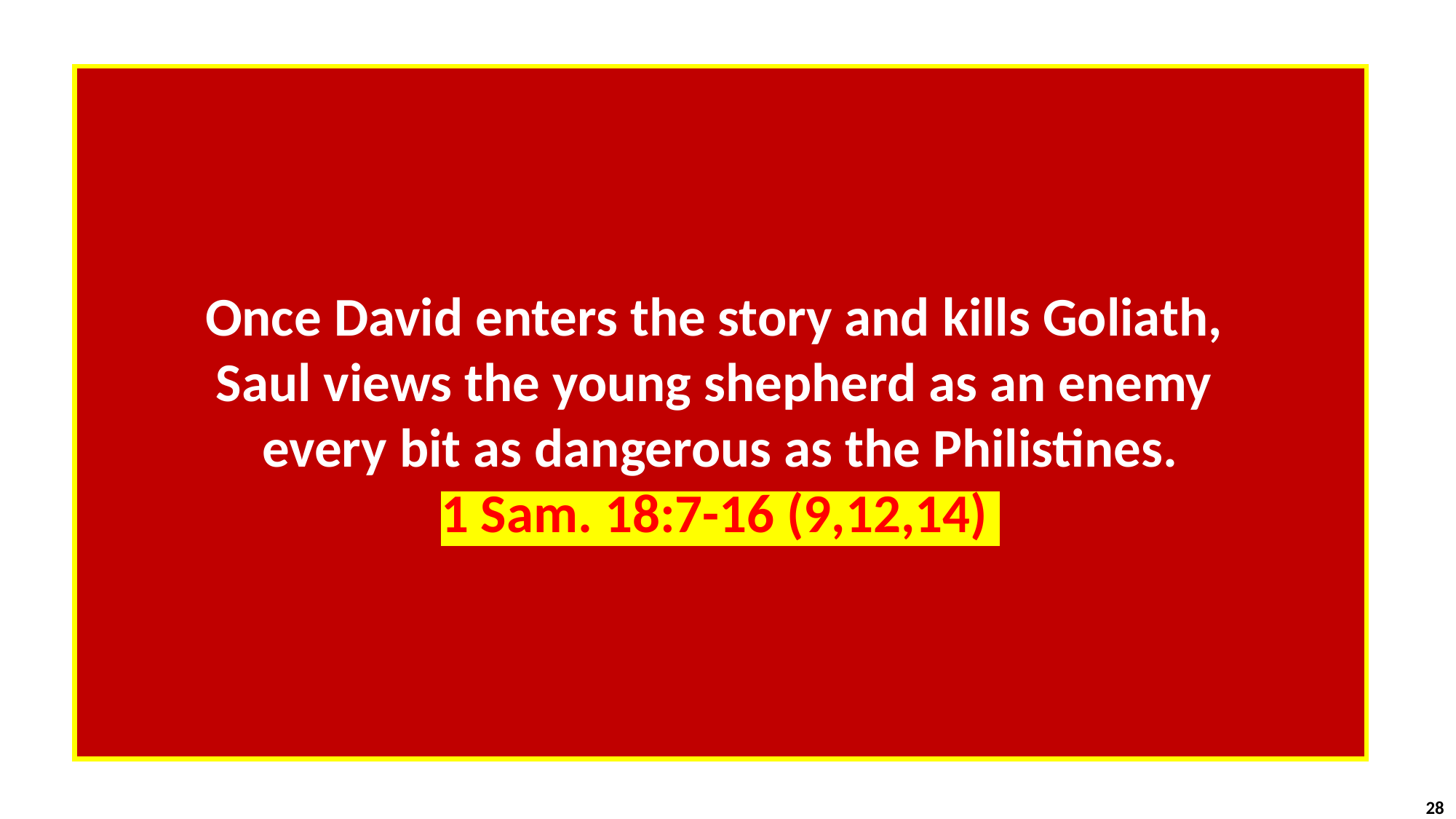

Once David enters the story and kills Goliath,
Saul views the young shepherd as an enemy
every bit as dangerous as the Philistines.
1 Sam. 18:7-16 (9,12,14)
28